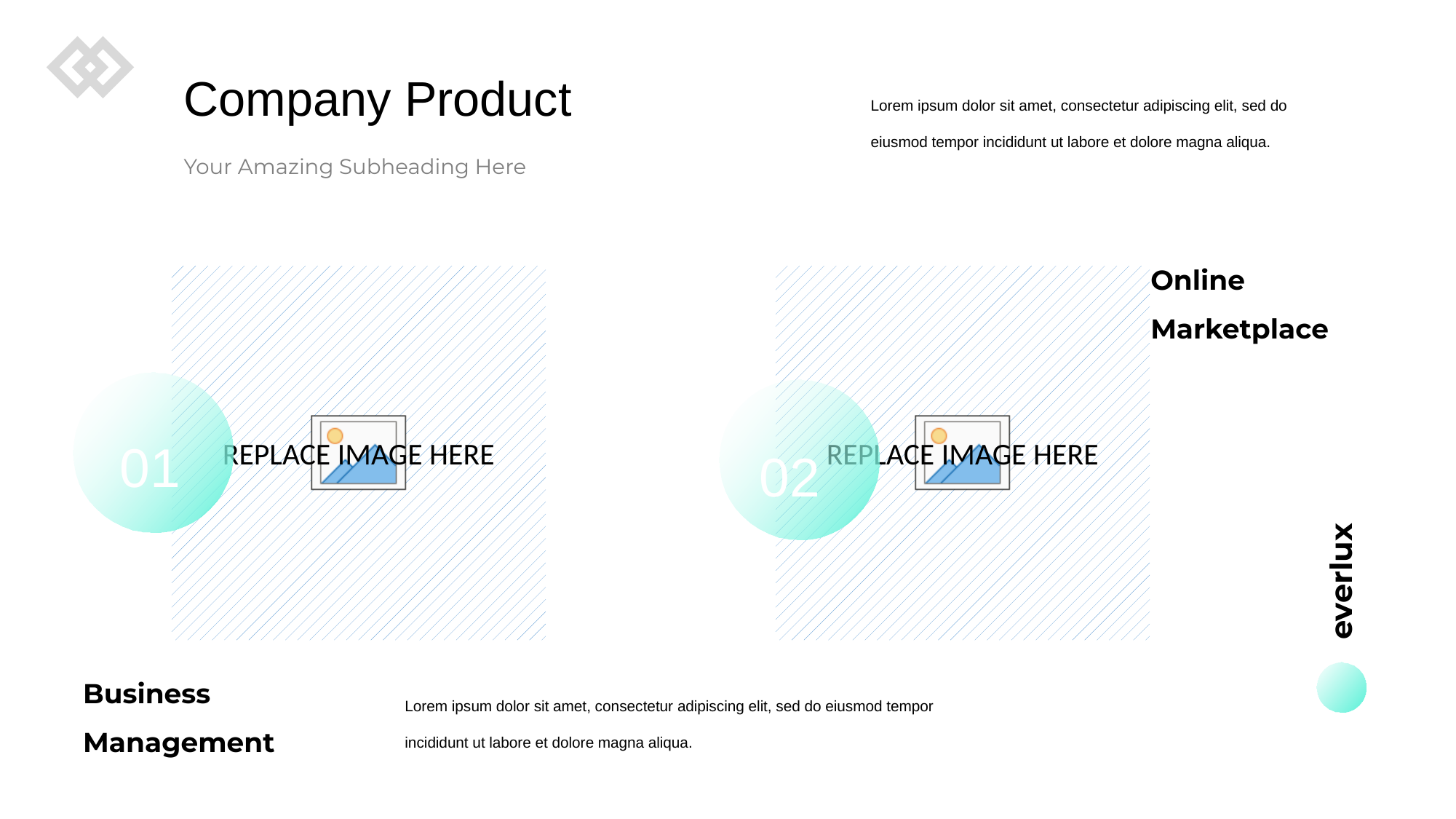

Company Product

Lorem ipsum dolor sit amet, consectetur adipiscing elit, sed do eiusmod tempor incididunt ut labore et dolore magna aliqua.
Your Amazing Subheading Here
Online
Marketplace

01
02
everlux
Business
Management

Lorem ipsum dolor sit amet, consectetur adipiscing elit, sed do eiusmod tempor incididunt ut labore et dolore magna aliqua.